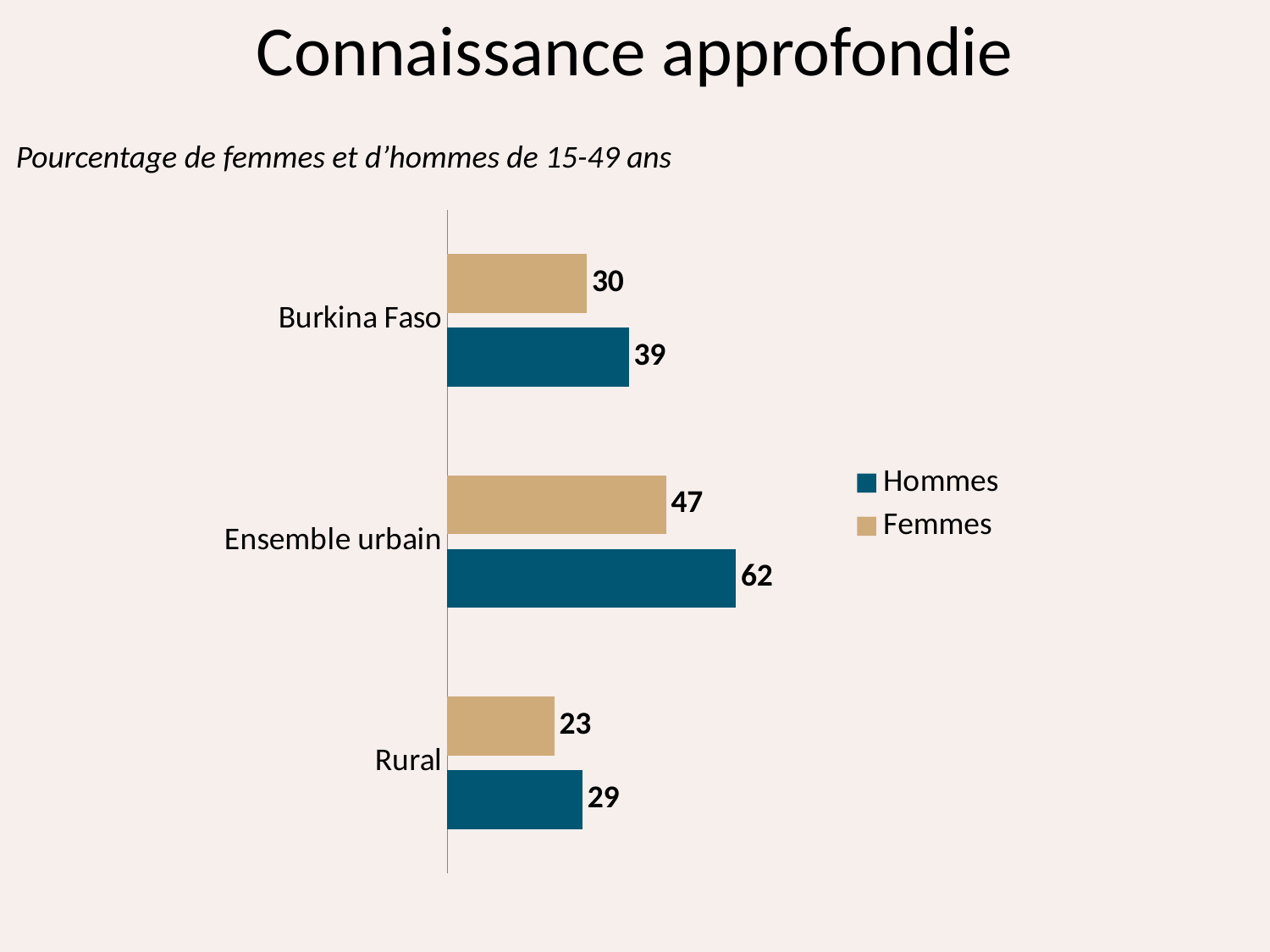

# Connaissance approfondie
Pourcentage de femmes et d’hommes de 15-49 ans

### Chart

| Category | Femmes | Hommes |
|---|---|---|
| Burkina Faso | 30.0 | 39.0 |
| Ensemble urbain | 47.0 | 62.0 |
| Rural | 23.0 | 29.0 |